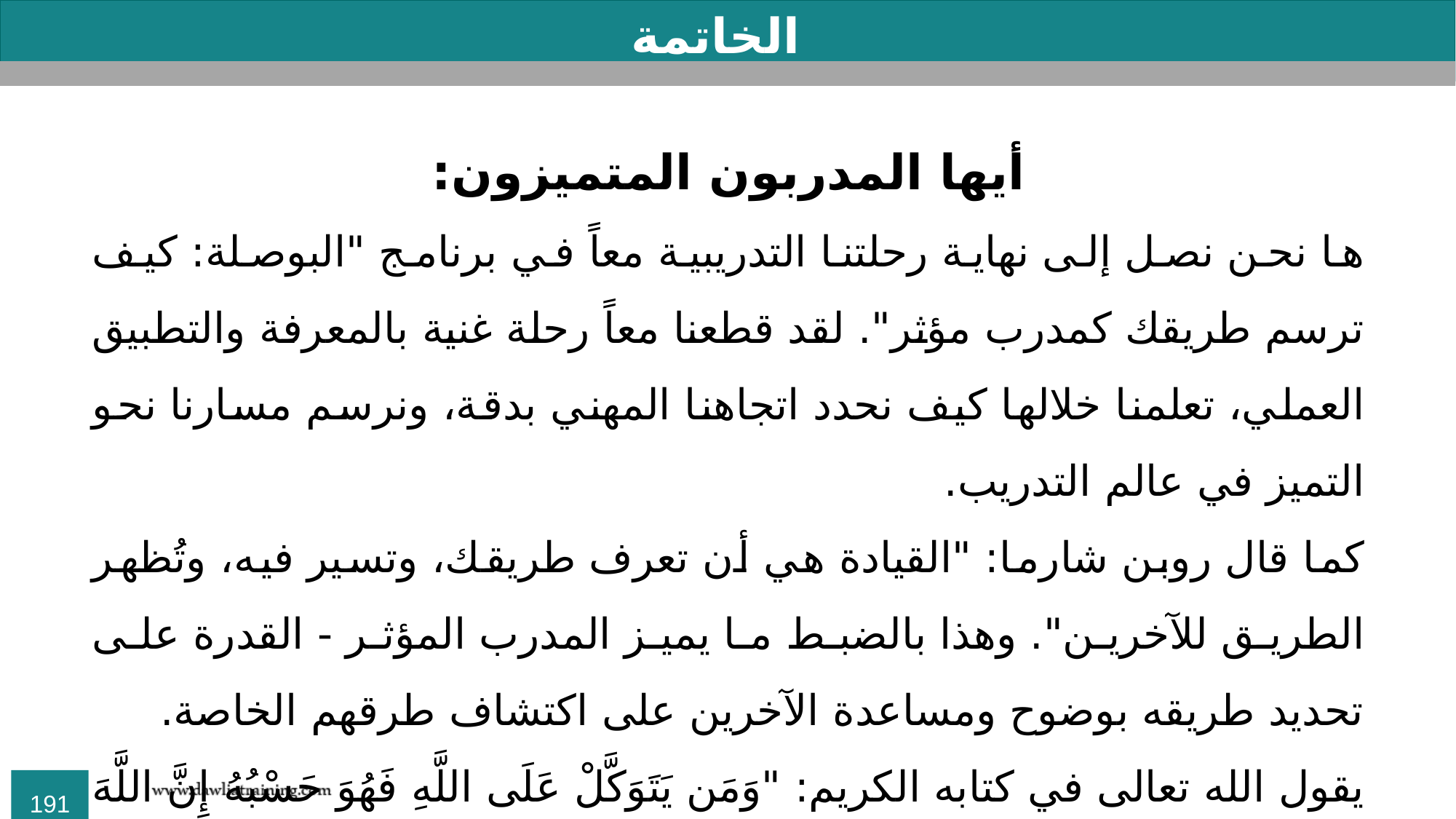

الخاتمة
أيها المدربون المتميزون:
ها نحن نصل إلى نهاية رحلتنا التدريبية معاً في برنامج "البوصلة: كيف ترسم طريقك كمدرب مؤثر". لقد قطعنا معاً رحلة غنية بالمعرفة والتطبيق العملي، تعلمنا خلالها كيف نحدد اتجاهنا المهني بدقة، ونرسم مسارنا نحو التميز في عالم التدريب.
كما قال روبن شارما: "القيادة هي أن تعرف طريقك، وتسير فيه، وتُظهر الطريق للآخرين". وهذا بالضبط ما يميز المدرب المؤثر - القدرة على تحديد طريقه بوضوح ومساعدة الآخرين على اكتشاف طرقهم الخاصة.
يقول الله تعالى في كتابه الكريم: "وَمَن يَتَوَكَّلْ عَلَى اللَّهِ فَهُوَ حَسْبُهُ إِنَّ اللَّهَ بَالِغُ أَمْرِهِ" (الطلاق: 3). لتكن هذه الآية نبراساً لكم في رحلتكم المهنية، فمع التخطيط السليم والعمل الجاد والتوكل على الله، ستصلون بإذنه إلى ما تصبون إليه.